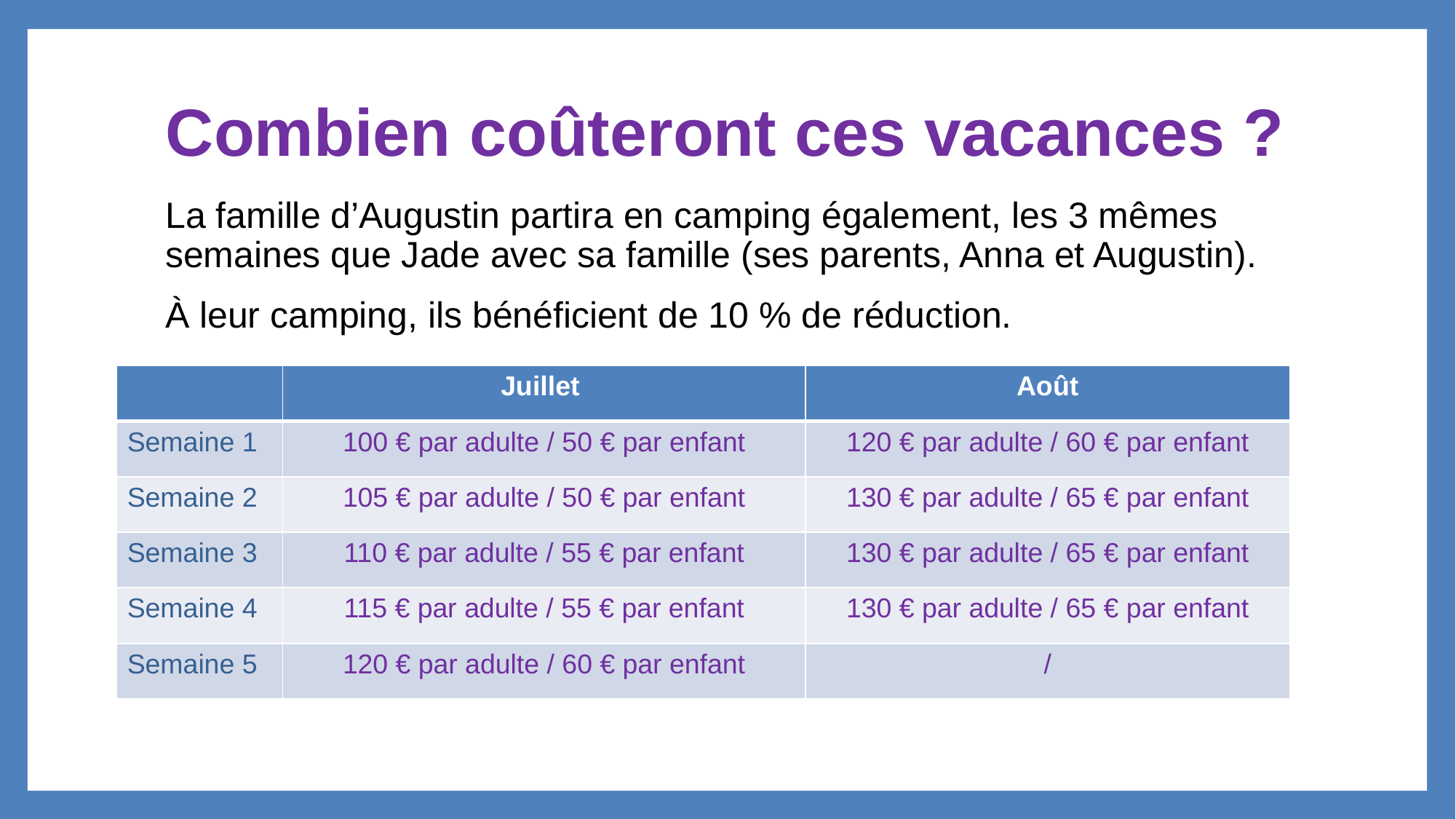

# Combien coûteront ces vacances ?
La famille d’Augustin partira en camping également, les 3 mêmes semaines que Jade avec sa famille (ses parents, Anna et Augustin).
À leur camping, ils bénéficient de 10 % de réduction.

|  | Juillet | Août |
| --- | --- | --- |
| Semaine 1 | 100 € par adulte / 50 € par enfant | 120 € par adulte / 60 € par enfant |
| Semaine 2 | 105 € par adulte / 50 € par enfant | 130 € par adulte / 65 € par enfant |
| Semaine 3 | 110 € par adulte / 55 € par enfant | 130 € par adulte / 65 € par enfant |
| Semaine 4 | 115 € par adulte / 55 € par enfant | 130 € par adulte / 65 € par enfant |
| Semaine 5 | 120 € par adulte / 60 € par enfant | / |